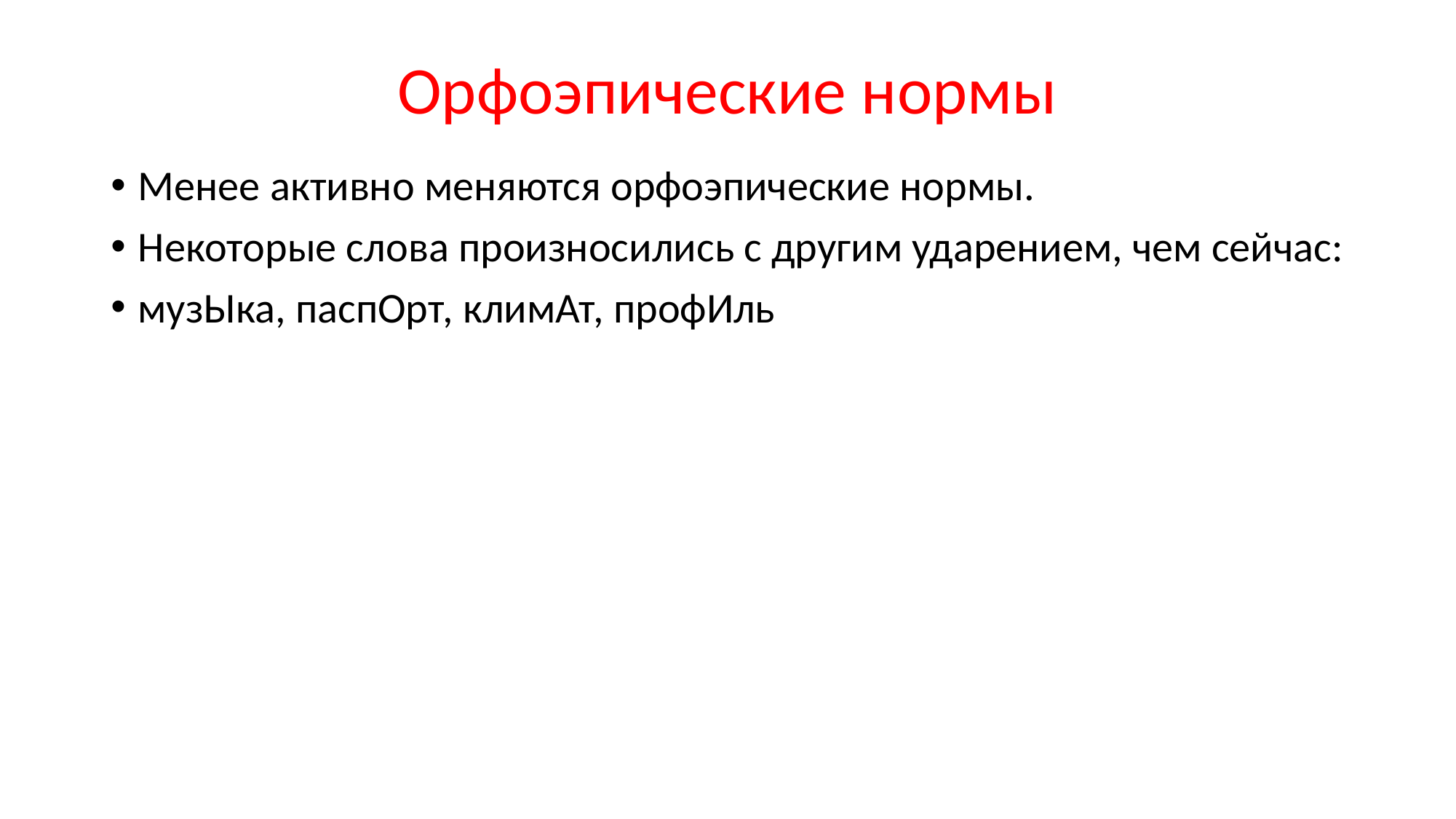

# Орфоэпические нормы
Менее активно меняются орфоэпические нормы.
Некоторые слова произносились с другим ударением, чем сейчас:
музЫка, паспОрт, климАт, профИль